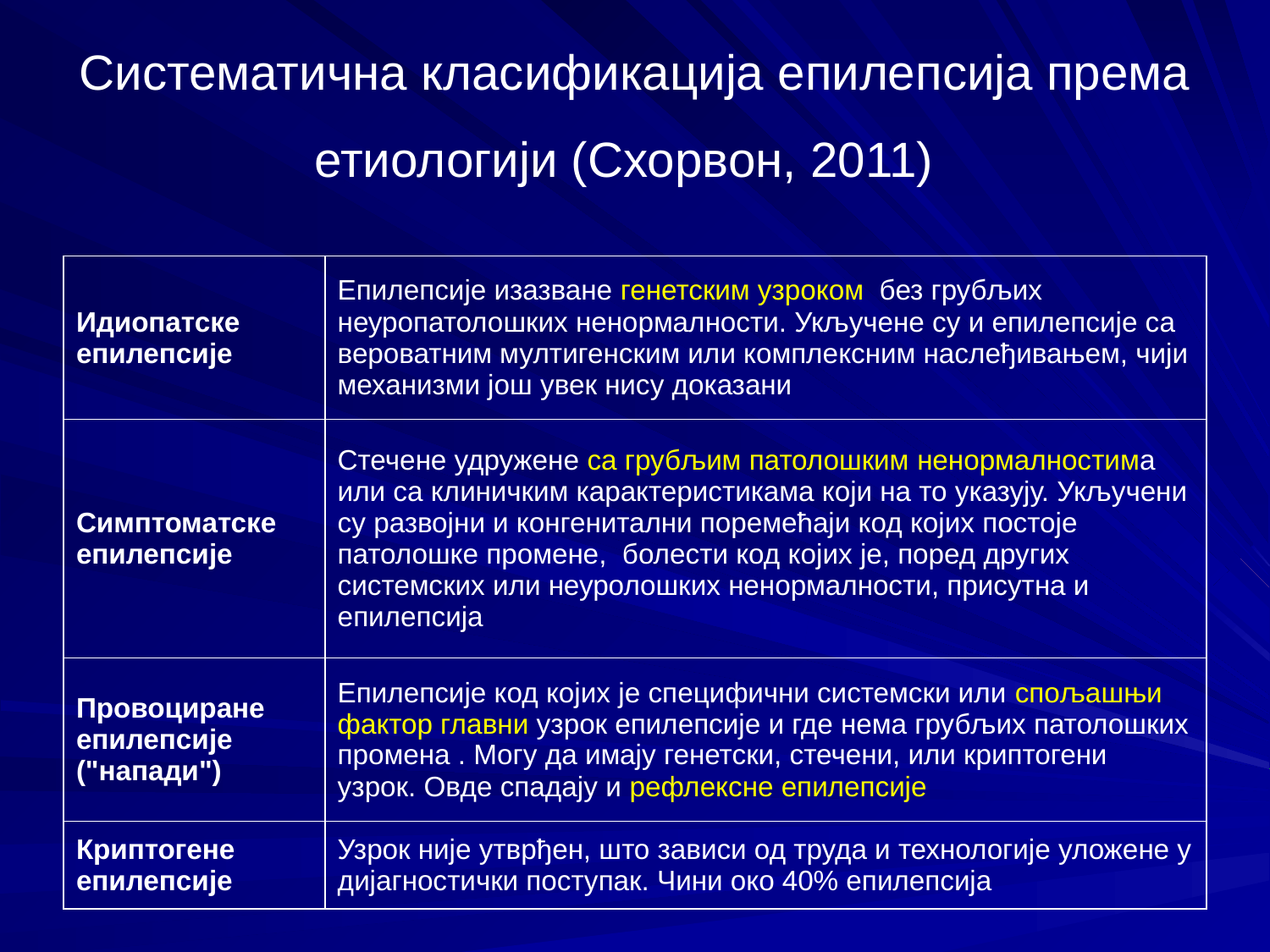

Систематична класификација епилепсија према етиологији (Схорвон, 2011)
| Идиопатске епилепсије | Епилепсије изазване генетским узроком без грубљих неуропатолошких ненормалности. Укључене су и епилепсије са вероватним мултигенским или комплексним наслеђивањем, чији механизми још увек нису доказани |
| --- | --- |
| Симптоматске епилепсије | Стечене удружене са грубљим патолошким ненормалностима или са клиничким карактеристикама који на то указују. Укључени су развојни и конгенитални поремећаји код којих постоје патолошке промене, болести код којих је, поред других системских или неуролошких ненормалности, присутна и епилепсија |
| Провоциране епилепсије ("напади") | Епилепсије код којих је специфични системски или спољашњи фактор главни узрок епилепсије и где нема грубљих патолошких промена . Могу да имају генетски, стечени, или криптогени узрок. Овде спадају и рефлексне епилепсије |
| Криптогене епилепсије | Узрок није утврђен, што зависи од труда и технологије уложене у дијагностички поступак. Чини око 40% епилепсија |